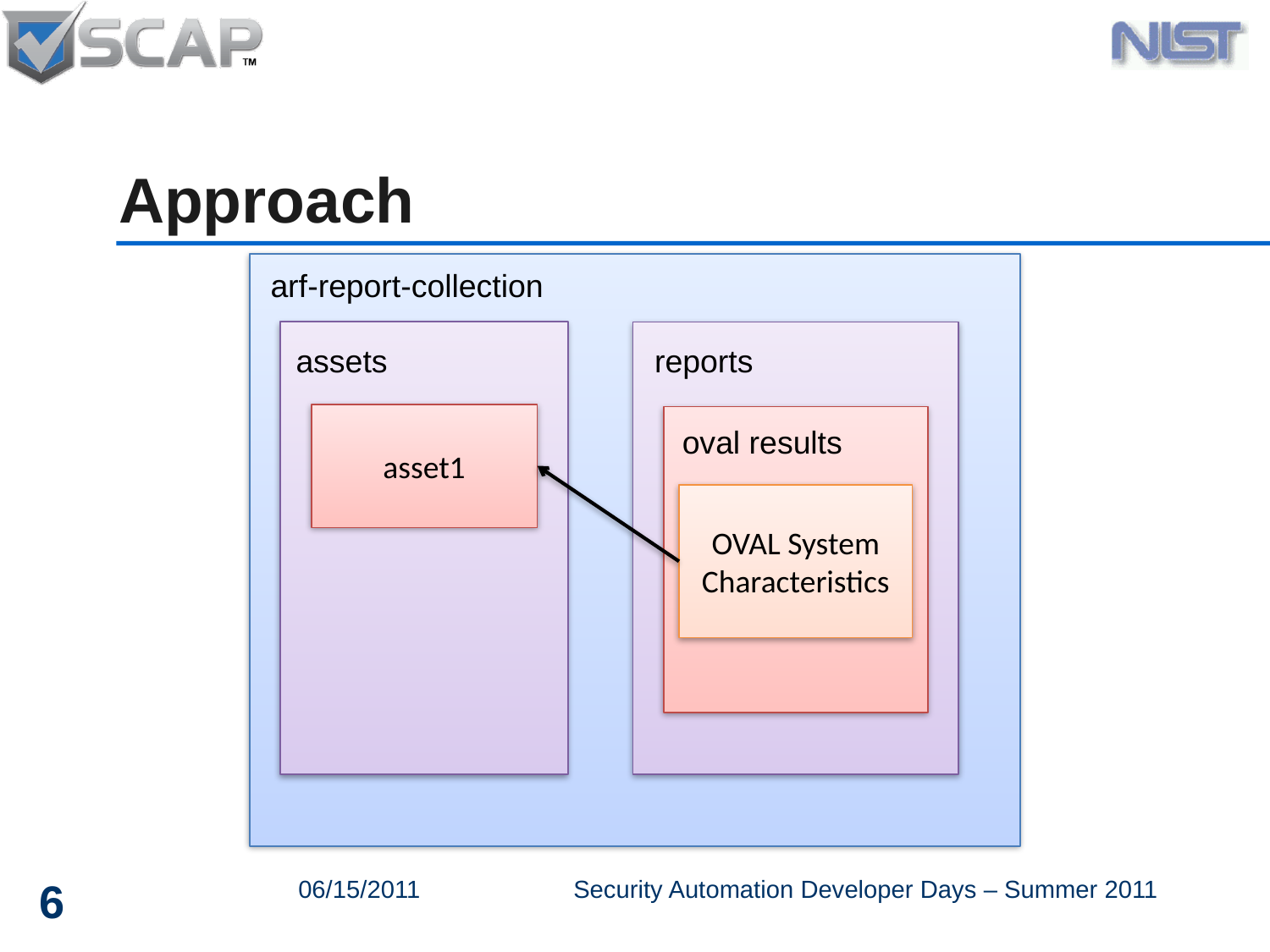

# Approach

arf-report-collection

assets
reports
asset1

oval results
OVAL System Characteristics
6
06/15/2011
Security Automation Developer Days – Summer 2011